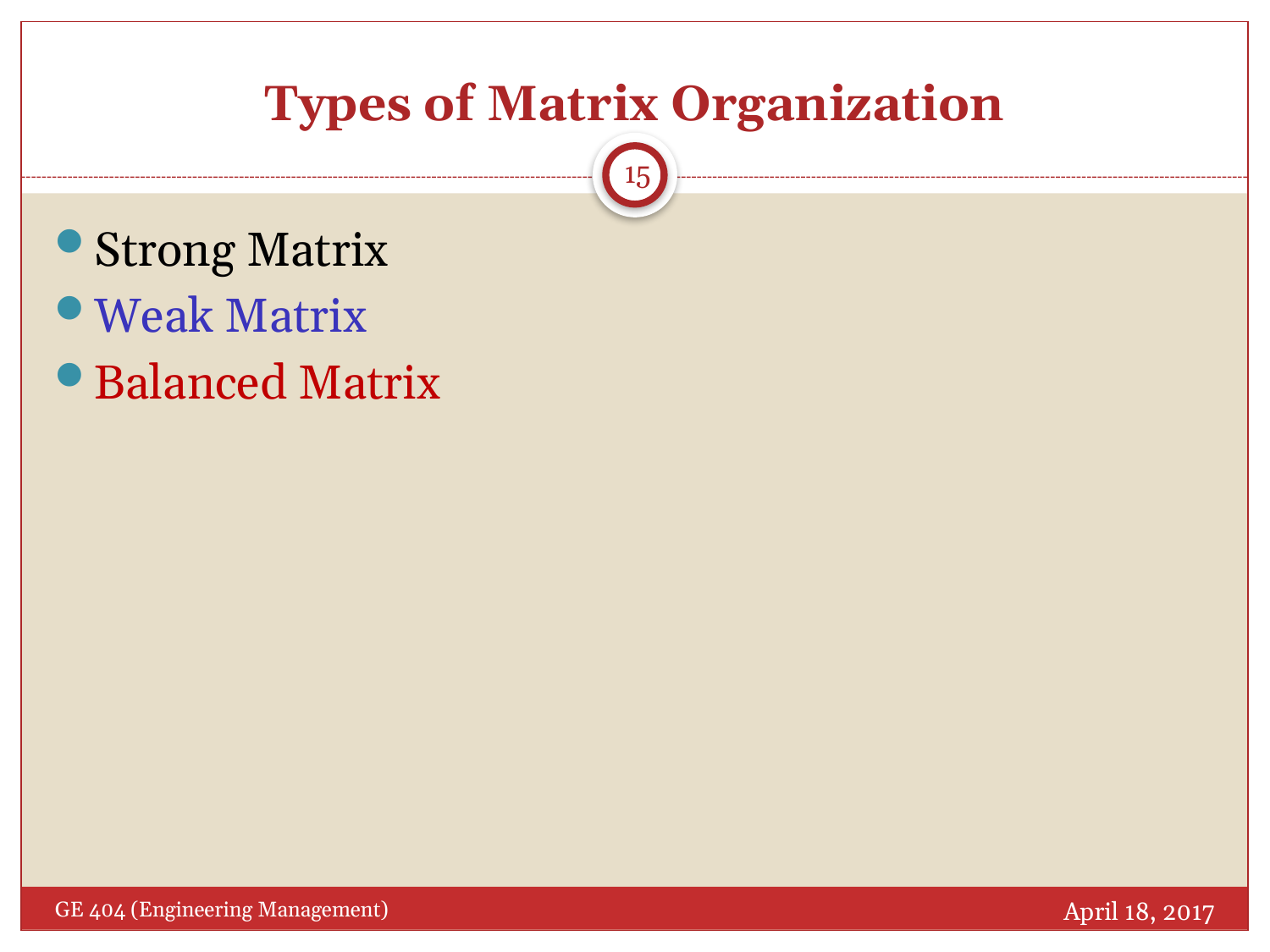

# Types of Matrix Organization
15
Strong Matrix
Weak Matrix
Balanced Matrix
April 18, 2017
GE 404 (Engineering Management)